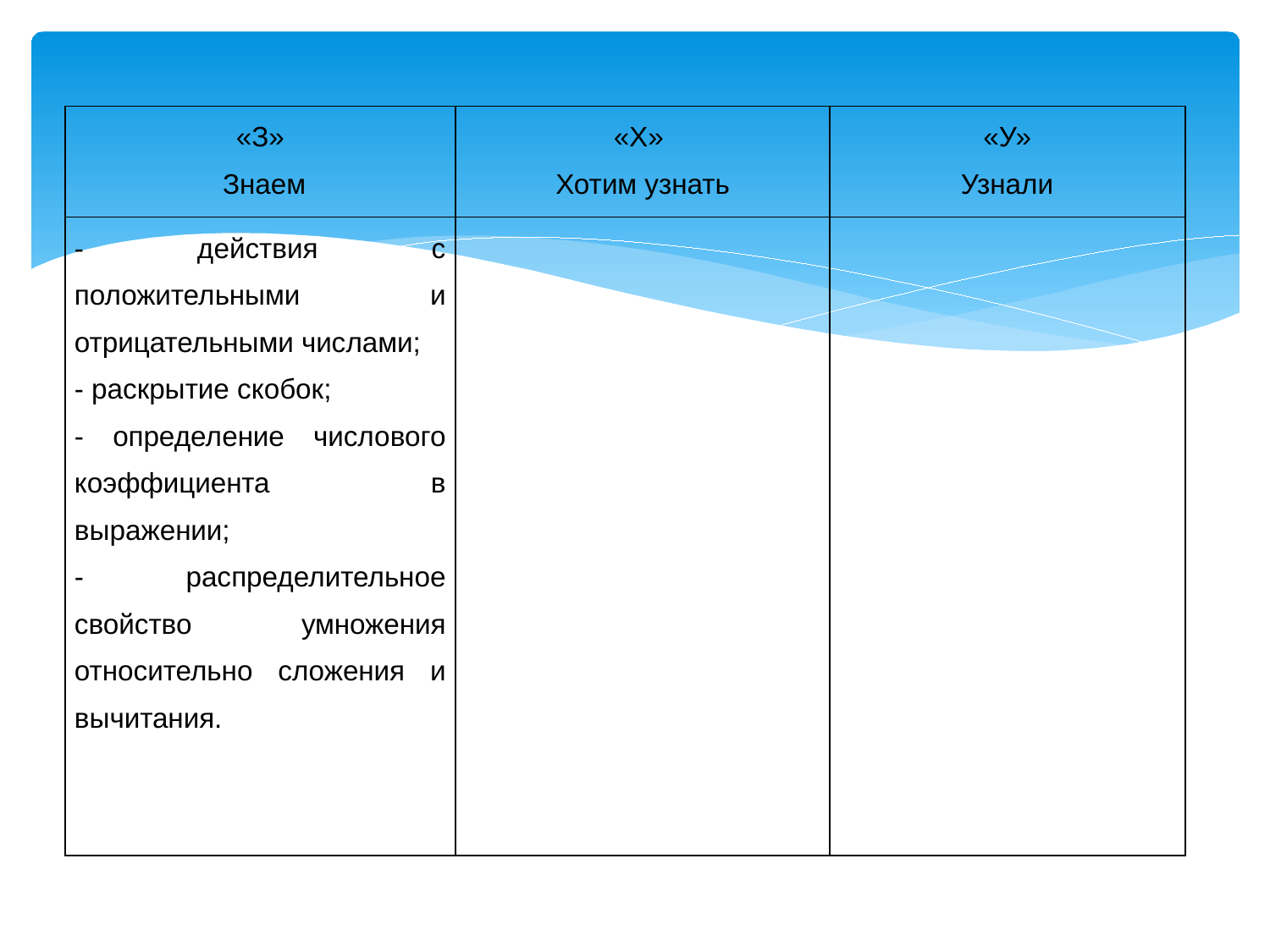

| «З» Знаем | «Х» Хотим узнать | «У» Узнали |
| --- | --- | --- |
| - действия с положительными и отрицательными числами; - раскрытие скобок; - определение числового коэффициента в выражении; - распределительное свойство умножения относительно сложения и вычитания. |  |  |